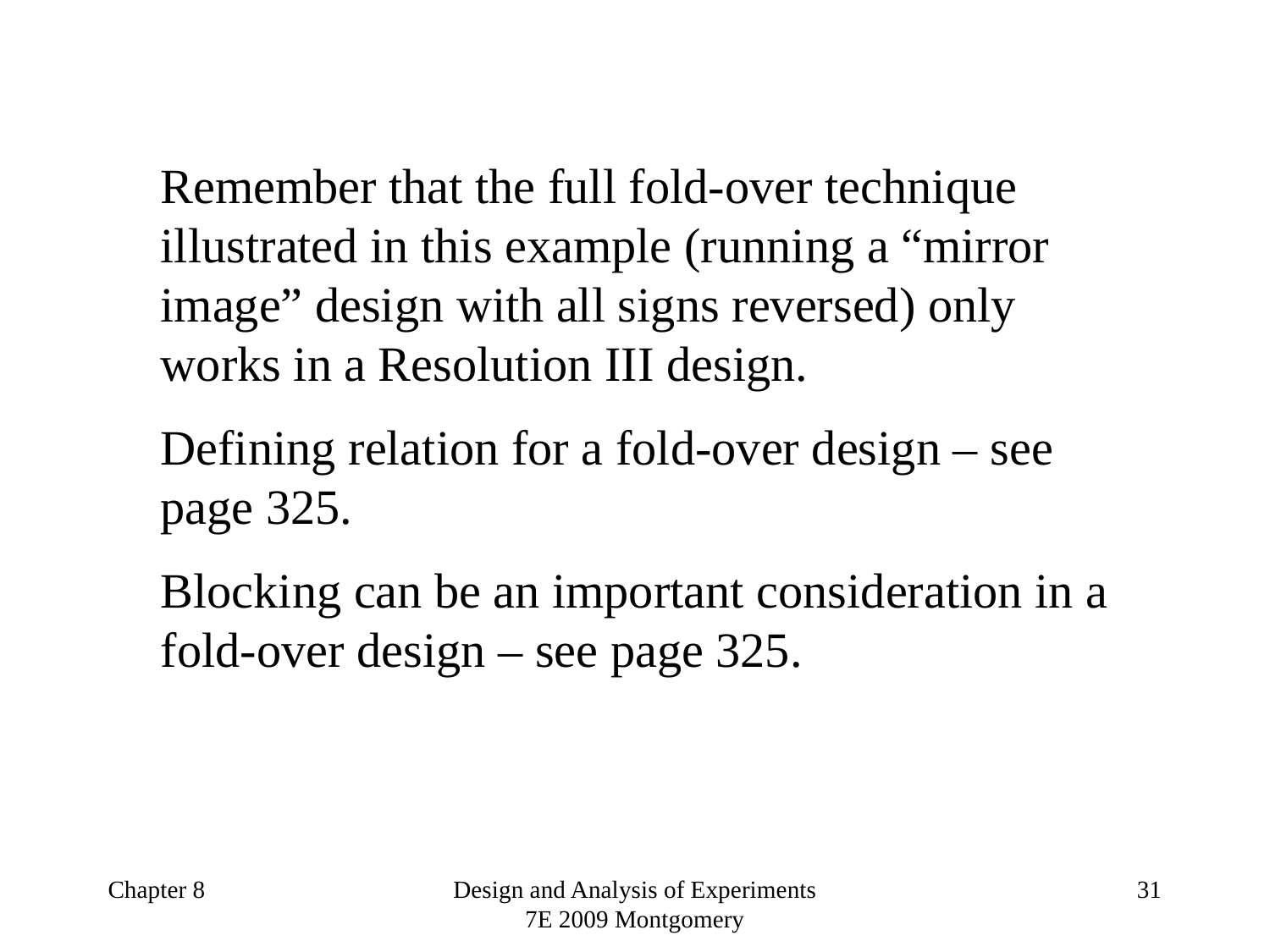

Remember that the full fold-over technique illustrated in this example (running a “mirror image” design with all signs reversed) only works in a Resolution III design.
Defining relation for a fold-over design – see page 325.
Blocking can be an important consideration in a fold-over design – see page 325.
Chapter 8
Design and Analysis of Experiments 7E 2009 Montgomery
31